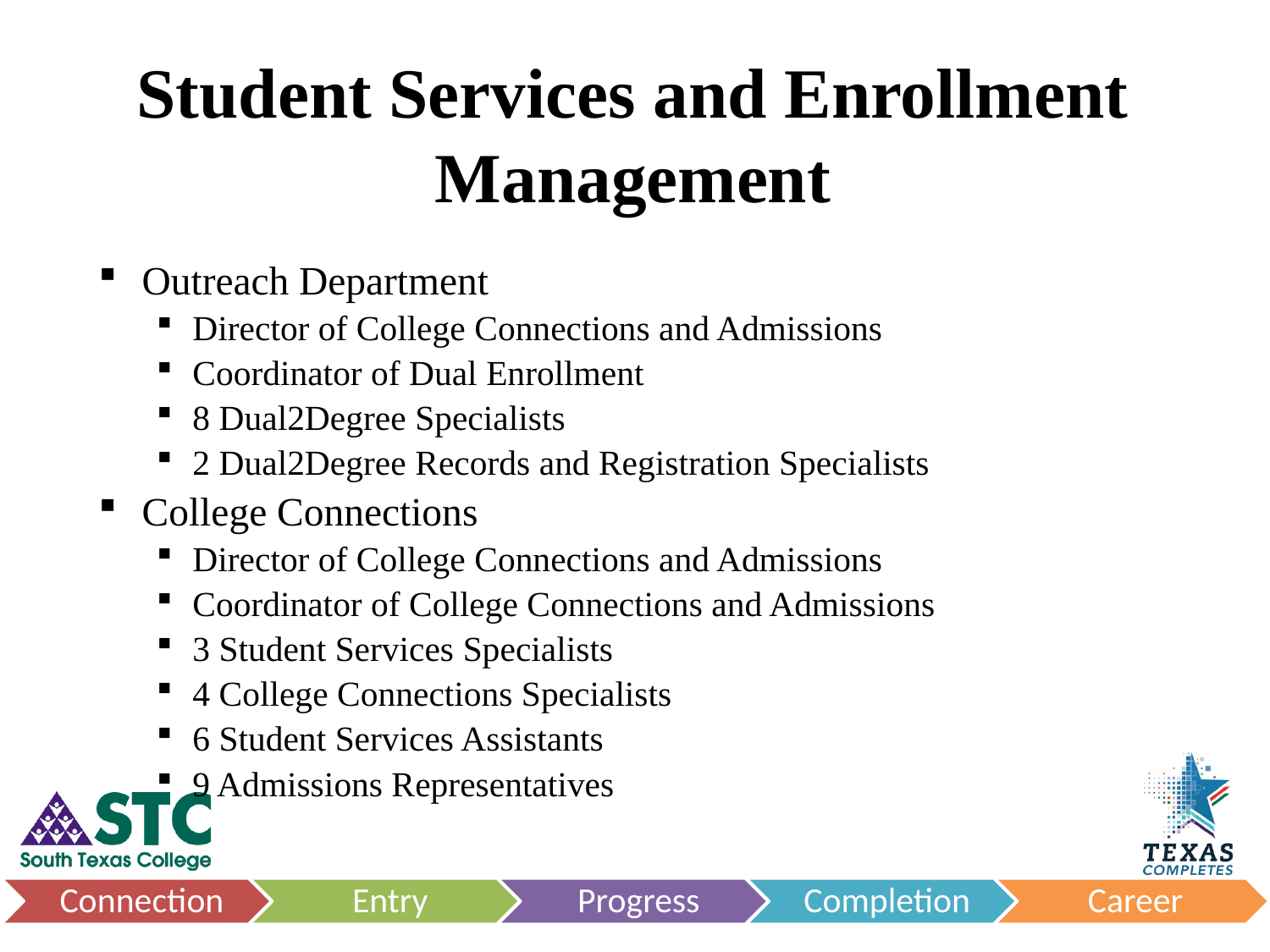

Student Services and Enrollment Management
Outreach Department
Director of College Connections and Admissions
Coordinator of Dual Enrollment
8 Dual2Degree Specialists
2 Dual2Degree Records and Registration Specialists
College Connections
Director of College Connections and Admissions
Coordinator of College Connections and Admissions
3 Student Services Specialists
4 College Connections Specialists
6 Student Services Assistants
9 Admissions Representatives